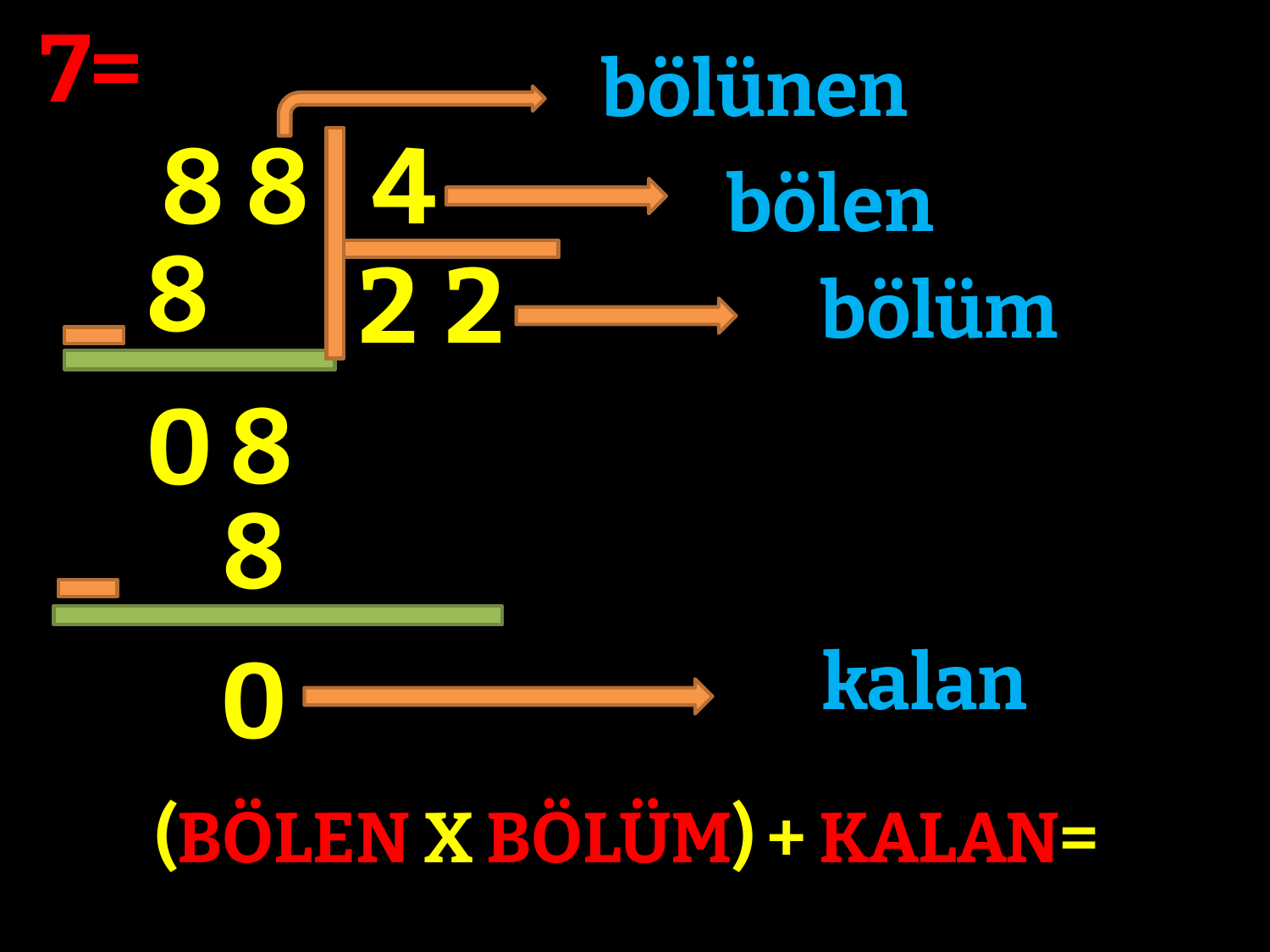

7=
bölünen

8
8
4
bölen

8
2
2
bölüm
#

8
0
8

0
kalan

(BÖLEN X BÖLÜM) + KALAN=